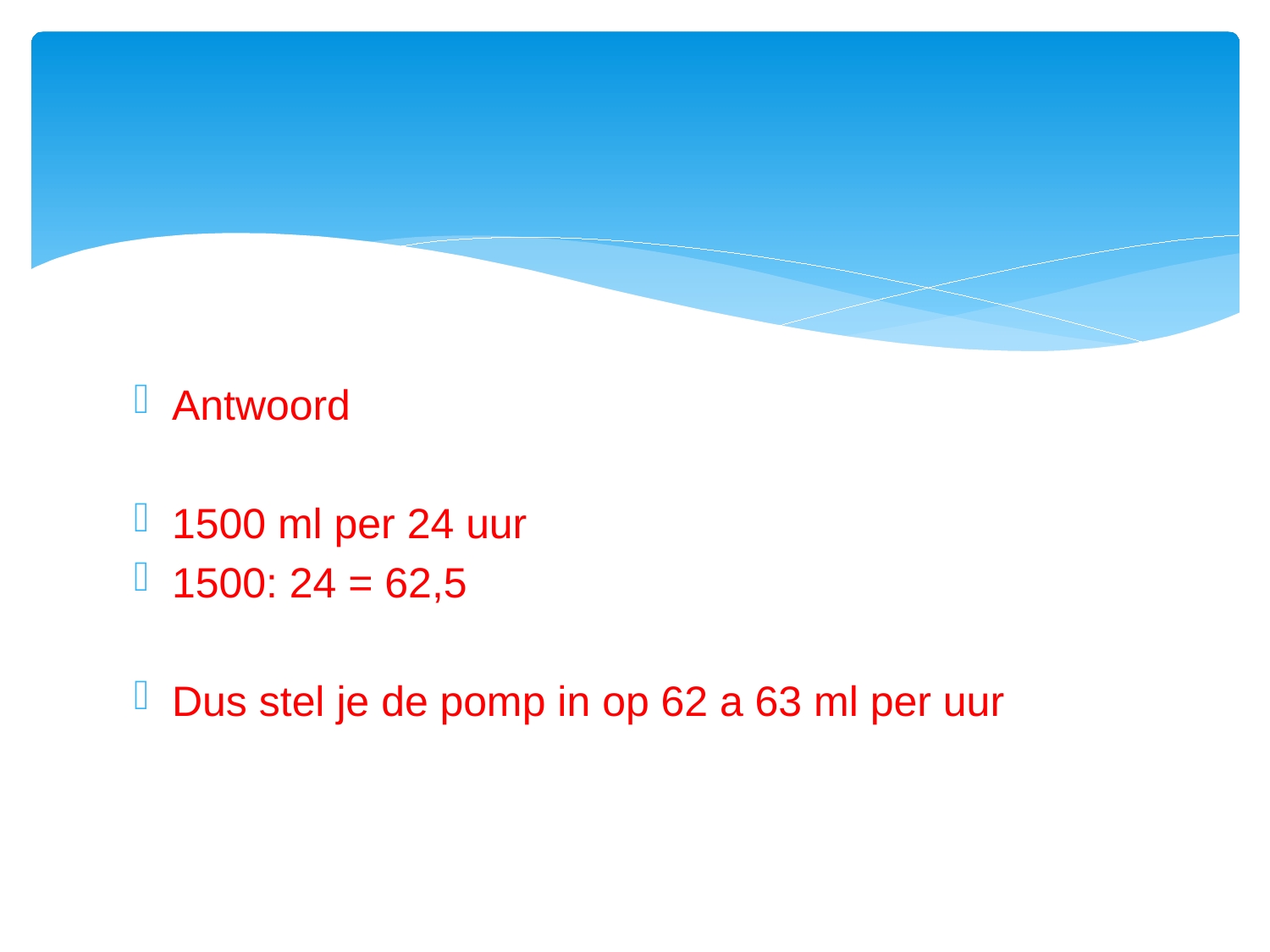

#
Antwoord

1500 ml per 24 uur
1500: 24 = 62,5

Dus stel je de pomp in op 62 a 63 ml per uur